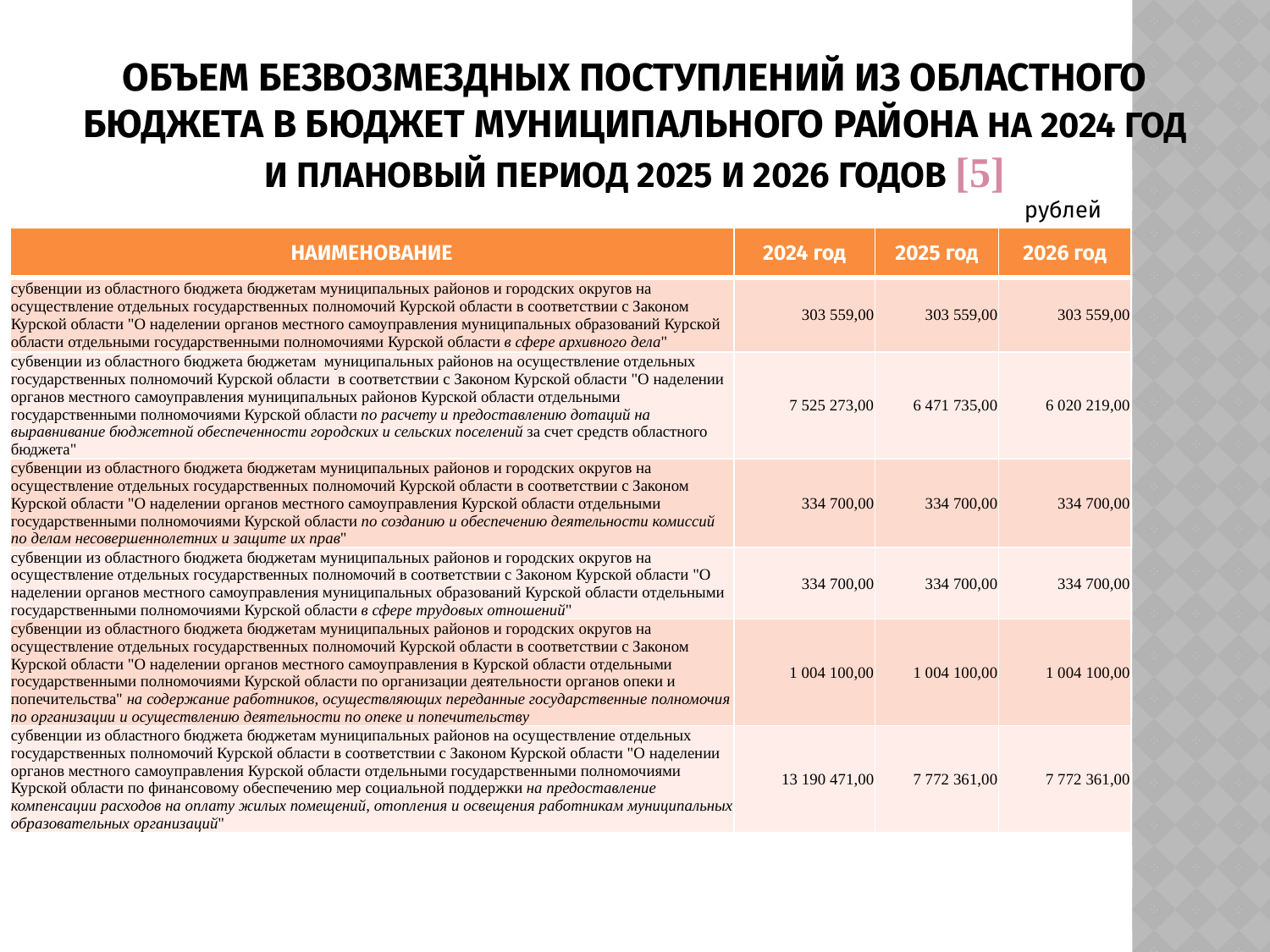

# ОБЪЕМ БЕЗВОЗМЕЗДНЫХ ПОСТУПЛЕНИЙ ИЗ ОБЛАСТНОГО БЮДЖЕТА В БЮДЖЕТ МУНИЦИПАЛЬНОГО РАЙОНА НА 2024 ГОД И ПЛАНОВЫЙ ПЕРИОД 2025 И 2026 ГОДОВ [5]
рублей
| НАИМЕНОВАНИЕ | 2024 год | 2025 год | 2026 год |
| --- | --- | --- | --- |
| субвенции из областного бюджета бюджетам муниципальных районов и городских округов на осуществление отдельных государственных полномочий Курской области в соответствии с Законом Курской области "О наделении органов местного самоуправления муниципальных образований Курской области отдельными государственными полномочиями Курской области в сфере архивного дела" | 303 559,00 | 303 559,00 | 303 559,00 |
| субвенции из областного бюджета бюджетам муниципальных районов на осуществление отдельных государственных полномочий Курской области в соответствии с Законом Курской области "О наделении органов местного самоуправления муниципальных районов Курской области отдельными государственными полномочиями Курской области по расчету и предоставлению дотаций на выравнивание бюджетной обеспеченности городских и сельских поселений за счет средств областного бюджета" | 7 525 273,00 | 6 471 735,00 | 6 020 219,00 |
| субвенции из областного бюджета бюджетам муниципальных районов и городских округов на осуществление отдельных государственных полномочий Курской области в соответствии с Законом Курской области "О наделении органов местного самоуправления Курской области отдельными государственными полномочиями Курской области по созданию и обеспечению деятельности комиссий по делам несовершеннолетних и защите их прав" | 334 700,00 | 334 700,00 | 334 700,00 |
| субвенции из областного бюджета бюджетам муниципальных районов и городских округов на осуществление отдельных государственных полномочий в соответствии с Законом Курской области "О наделении органов местного самоуправления муниципальных образований Курской области отдельными государственными полномочиями Курской области в сфере трудовых отношений" | 334 700,00 | 334 700,00 | 334 700,00 |
| субвенции из областного бюджета бюджетам муниципальных районов и городских округов на осуществление отдельных государственных полномочий Курской области в соответствии с Законом Курской области "О наделении органов местного самоуправления в Курской области отдельными государственными полномочиями Курской области по организации деятельности органов опеки и попечительства" на содержание работников, осуществляющих переданные государственные полномочия по организации и осуществлению деятельности по опеке и попечительству | 1 004 100,00 | 1 004 100,00 | 1 004 100,00 |
| субвенции из областного бюджета бюджетам муниципальных районов на осуществление отдельных государственных полномочий Курской области в соответствии с Законом Курской области "О наделении органов местного самоуправления Курской области отдельными государственными полномочиями Курской области по финансовому обеспечению мер социальной поддержки на предоставление компенсации расходов на оплату жилых помещений, отопления и освещения работникам муниципальных образовательных организаций" | 13 190 471,00 | 7 772 361,00 | 7 772 361,00 |